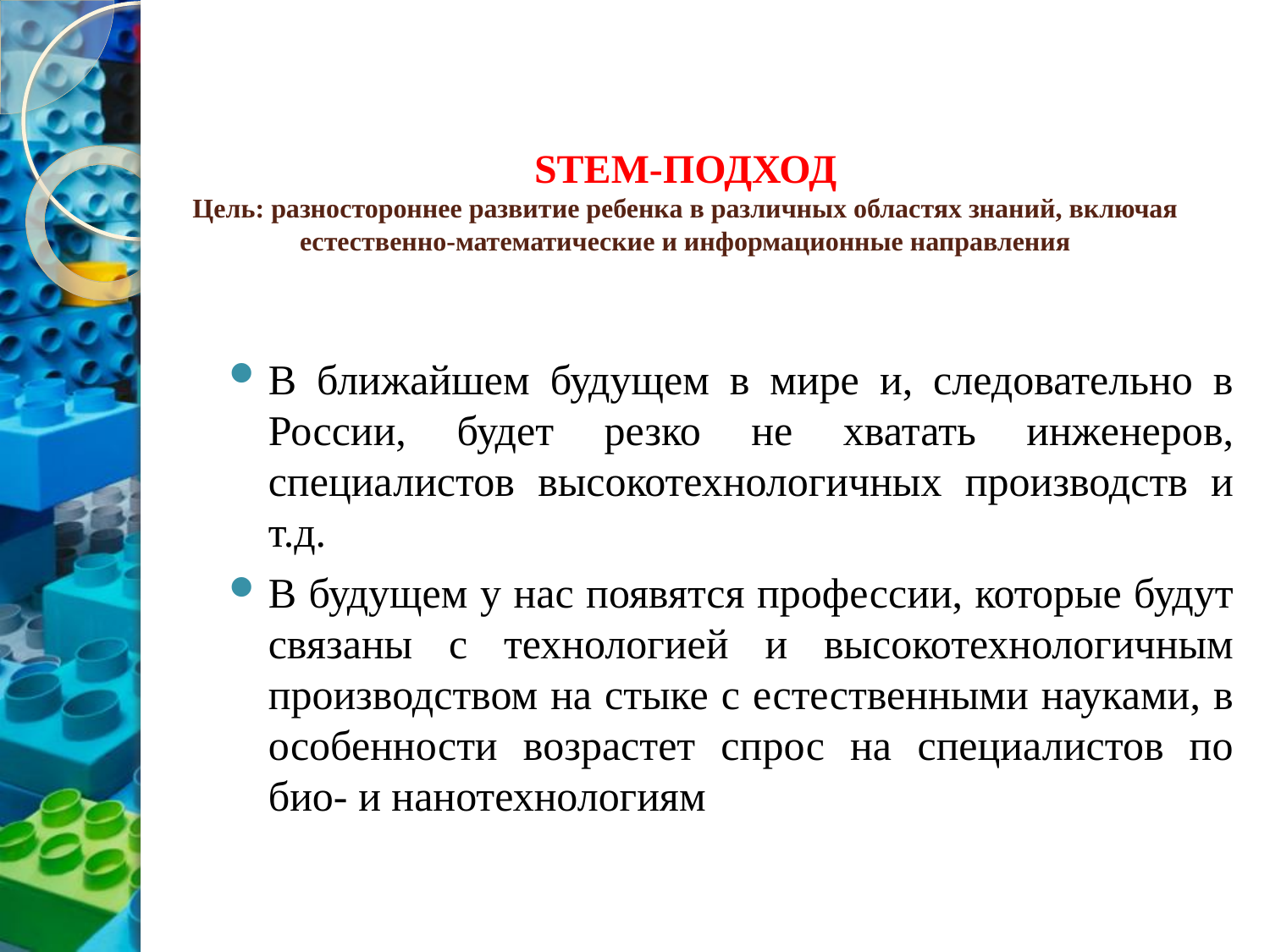

# STEM-ПОДХОД Цель: разностороннее развитие ребенка в различных областях знаний, включая естественно-математические и информационные направления
В ближайшем будущем в мире и, следовательно в России, будет резко не хватать инженеров, специалистов высокотехнологичных производств и т.д.
В будущем у нас появятся профессии, которые будут связаны с технологией и высокотехнологичным производством на стыке с естественными науками, в особенности возрастет спрос на специалистов по био- и нанотехнологиям